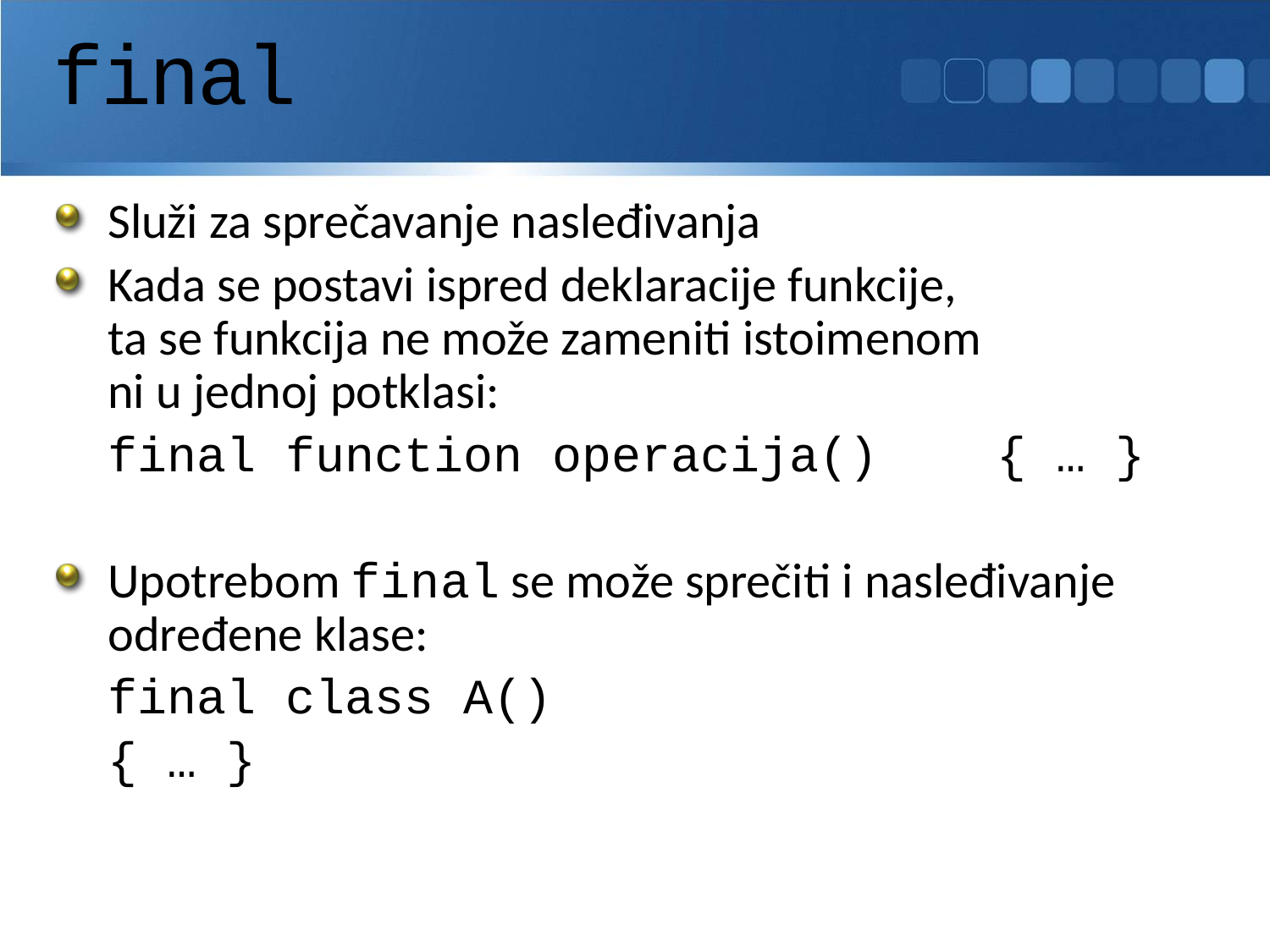

# final
Služi za sprečavanje nasleđivanja
Kada se postavi ispred deklaracije funkcije,
ta se funkcija ne može zameniti istoimenom
ni u jednoj potklasi:
	final function operacija() 	{ … }

Upotrebom final se može sprečiti i nasleđivanje određene klase:
	final class A()
	{ … }
198